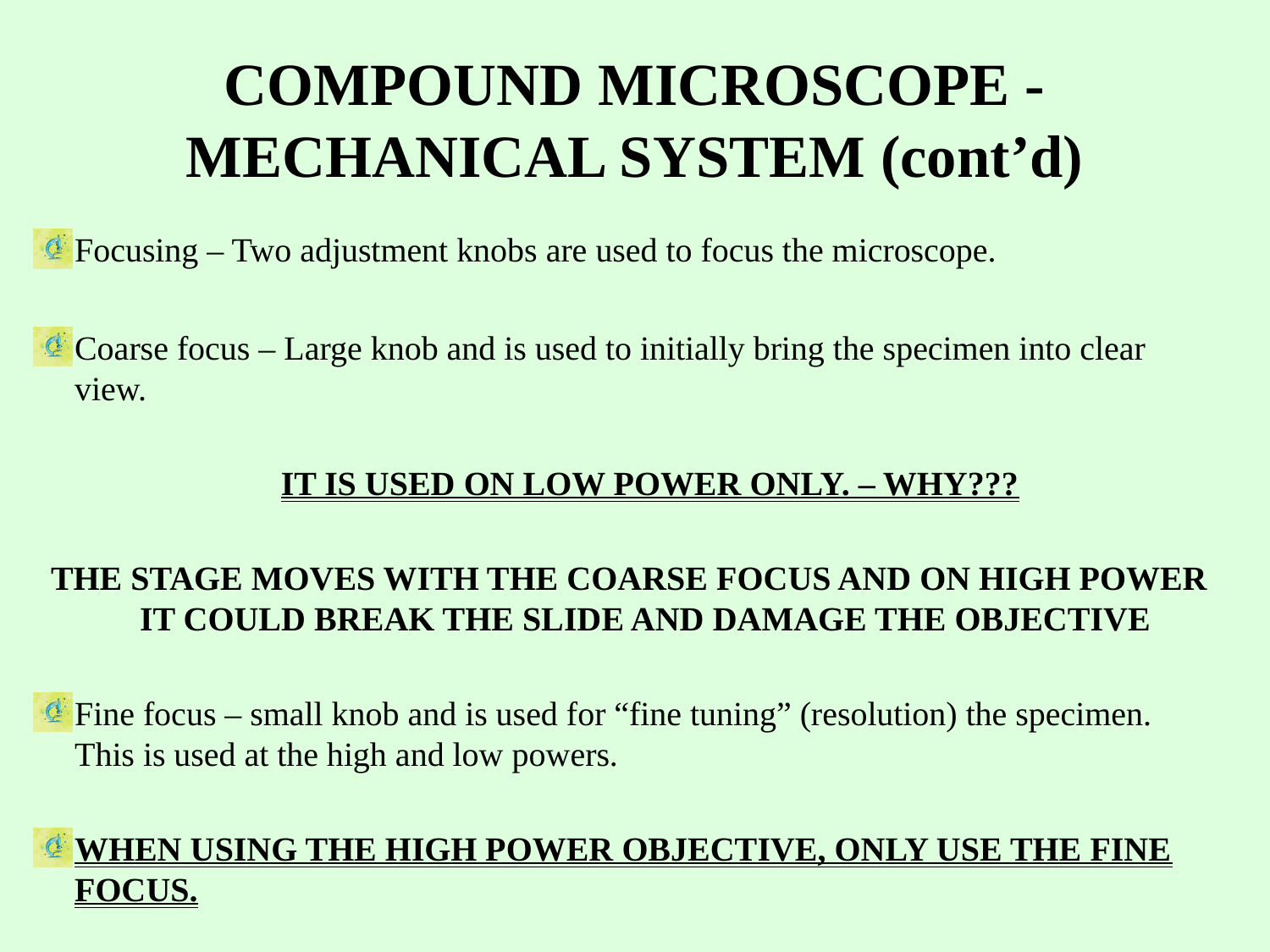

# COMPOUND MICROSCOPE - MECHANICAL SYSTEM (cont’d)
Focusing – Two adjustment knobs are used to focus the microscope.

Coarse focus – Large knob and is used to initially bring the specimen into clear  view.

		IT IS USED ON LOW POWER ONLY. – WHY???

THE STAGE MOVES WITH THE COARSE FOCUS AND ON HIGH POWER IT COULD BREAK THE SLIDE AND DAMAGE THE OBJECTIVE

Fine focus – small knob and is used for “fine tuning” (resolution) the specimen.  This is used at the high and low powers.

WHEN USING THE HIGH POWER OBJECTIVE, ONLY USE THE FINE FOCUS.